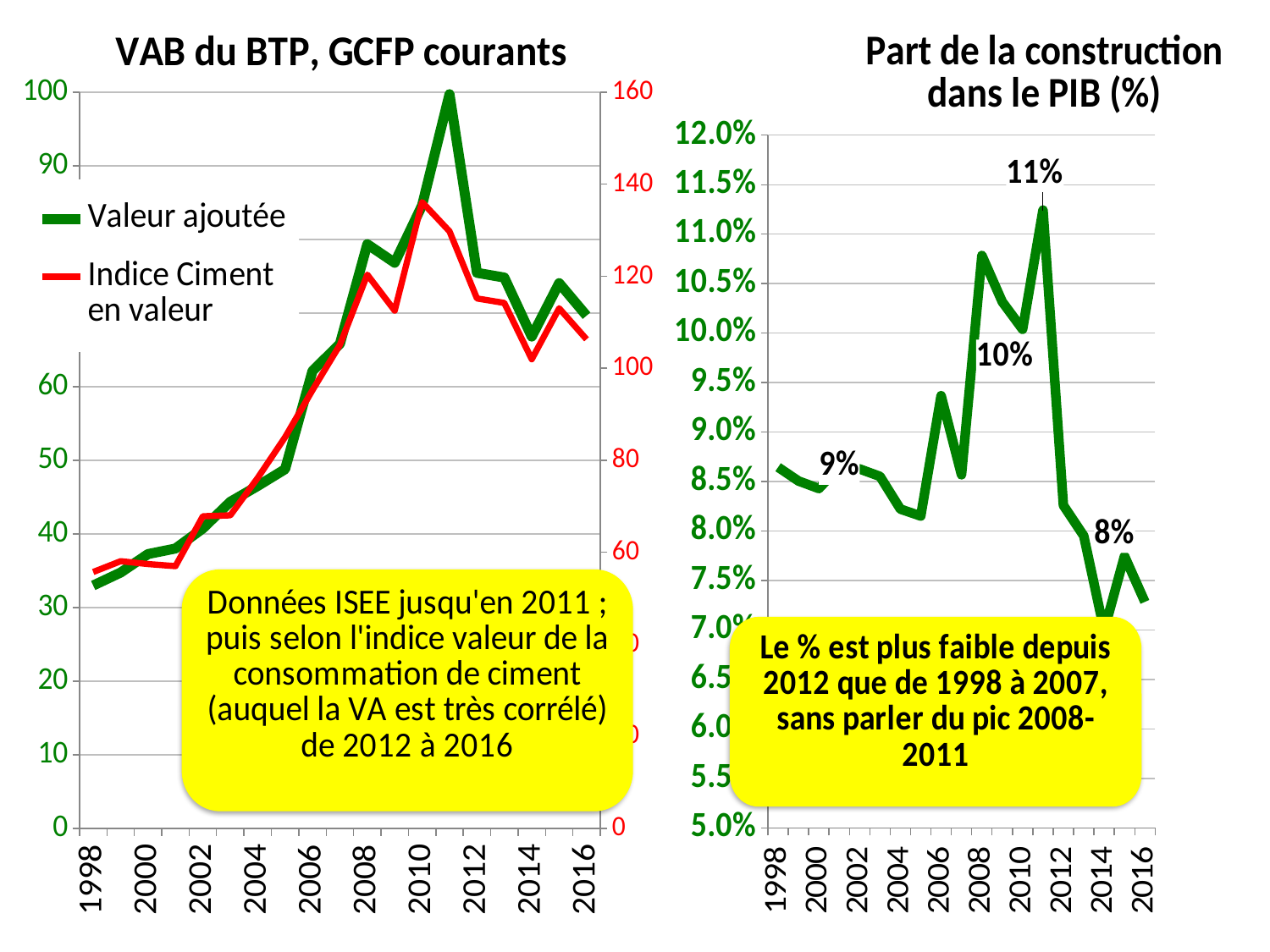

### Chart: VAB du BTP, GCFP courants

| Category | Valeur ajoutée  | Indice Ciment en valeur |
|---|---|---|
| 1998.0 | 32.9784073339805 | 55.70070525345622 |
| 1999.0 | 34.7377554768493 | 58.04292608294931 |
| 2000.0 | 37.2452287476073 | 57.42119225806452 |
| 2001.0 | 38.0017434289956 | 56.97152000000001 |
| 2002.0 | 40.7225140474118 | 67.80528073732721 |
| 2003.0 | 44.34577413323809 | 68.01533087557578 |
| 2004.0 | 46.4957181978865 | 76.13258248847902 |
| 2005.0 | 48.778790590059 | 85.01383004608275 |
| 2006.0 | 62.13731117206861 | 95.2387946543779 |
| 2007.0 | 65.7992695439871 | 105.0654095852534 |
| 2008.0 | 79.343 | 120.341131797235 |
| 2009.0 | 76.82899999999998 | 112.5130559447005 |
| 2010.0 | 84.621 | 136.1069607373272 |
| 2011.0 | 99.729 | 129.7573094930875 |
| 2012.0 | 75.45929109660287 | 115.1668202764977 |
| 2013.0 | 74.8186258571228 | 114.1890297695852 |
| 2014.0 | 66.7978865079077 | 101.9476870046083 |
| 2015.0 | 74.05905540840857 | 113.0297647926267 |
| 2016.0 | 69.63583764144636 | 106.279 |

### Chart: Part de la construction dans le PIB (%)

| Category | Part dans le PIB (%) |
|---|---|
| 1998.0 | 0.0864524813319375 |
| 1999.0 | 0.0850512659452936 |
| 2000.0 | 0.0842896922785902 |
| 2000.0 | 0.0864888969802365 |
| 2002.0 | 0.0862771832574853 |
| 2003.0 | 0.0855196308238266 |
| 2004.0 | 0.0822164911773063 |
| 2005.0 | 0.0815150695036231 |
| 2006.0 | 0.0936795206309107 |
| 2007.0 | 0.0856786900890908 |
| 2008.0 | 0.107844987122238 |
| 2009.0 | 0.103165640547055 |
| 2010.0 | 0.100380782918149 |
| 2011.0 | 0.11243404735062 |
| 2012.0 | 0.0825946422396896 |
| 2013.0 | 0.0795081518150314 |
| 2014.0 | 0.0699454308983326 |
| 2015.0 | 0.0774676311803437 |
| 2016.0 | 0.0728408343529776 |